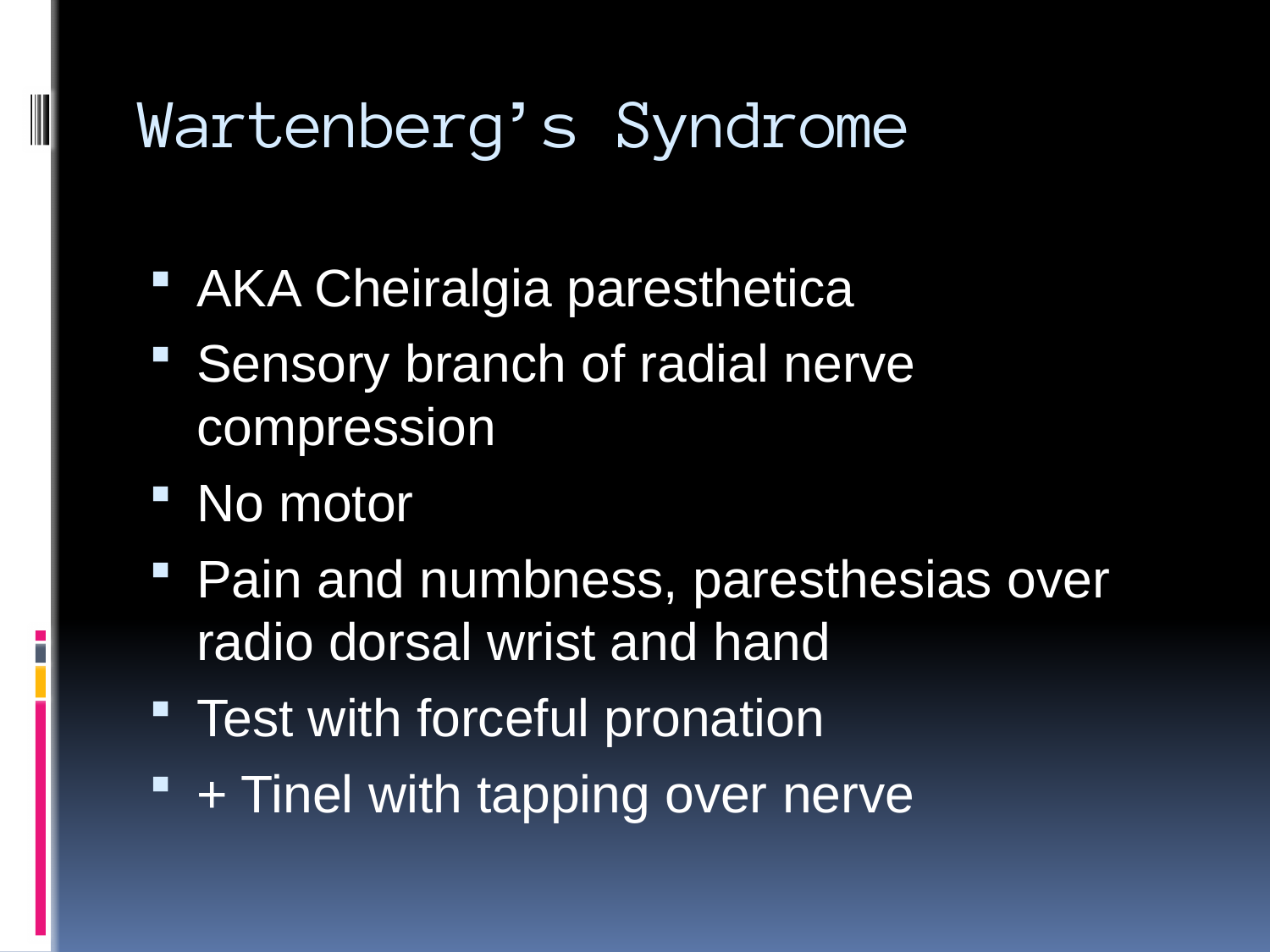

# Wartenberg’s Syndrome
AKA Cheiralgia paresthetica
Sensory branch of radial nerve compression
No motor
Pain and numbness, paresthesias over radio dorsal wrist and hand
Test with forceful pronation
+ Tinel with tapping over nerve